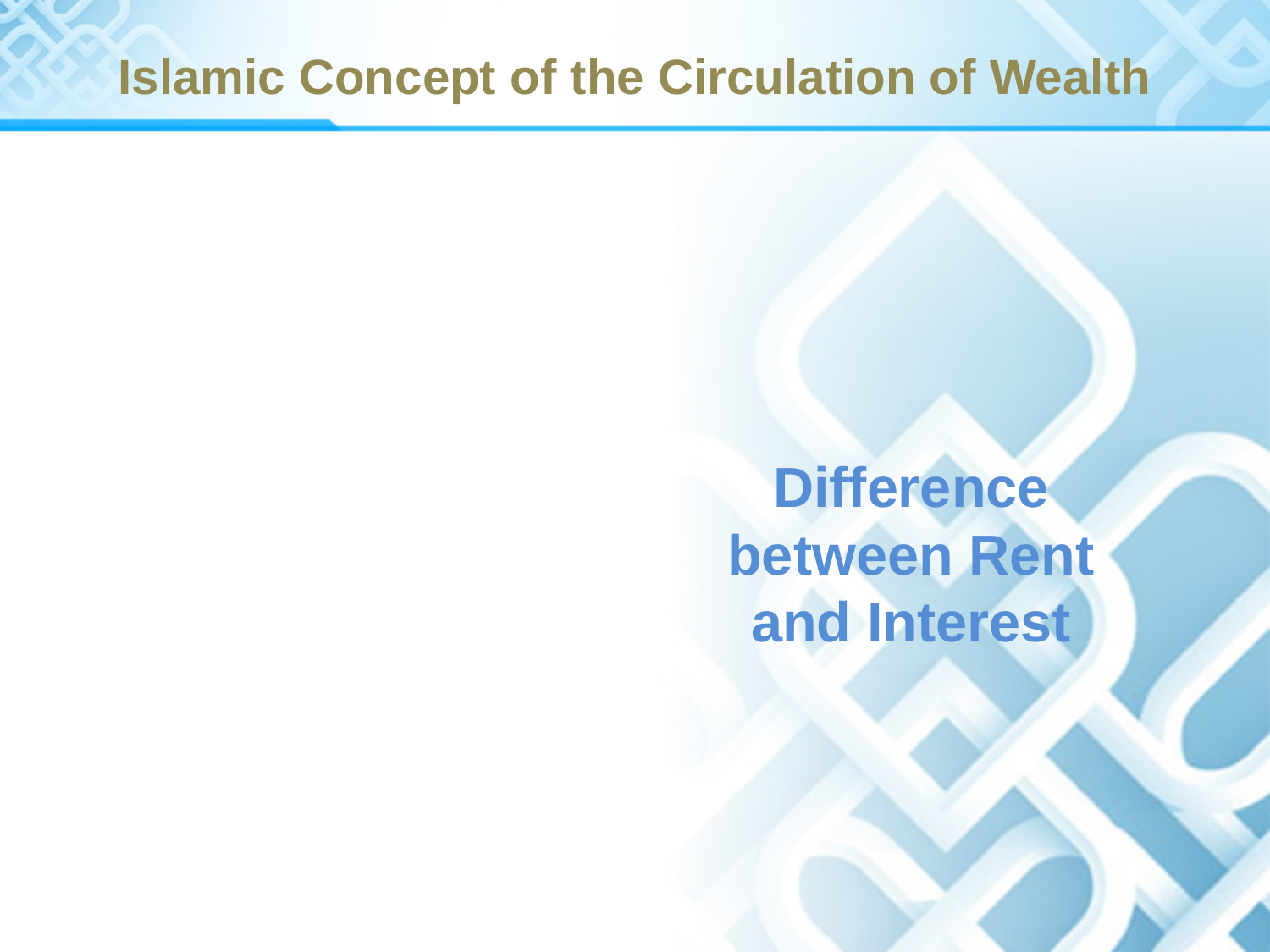

Islamic Concept of the Circulation of Wealth
Difference between Rent and Interest